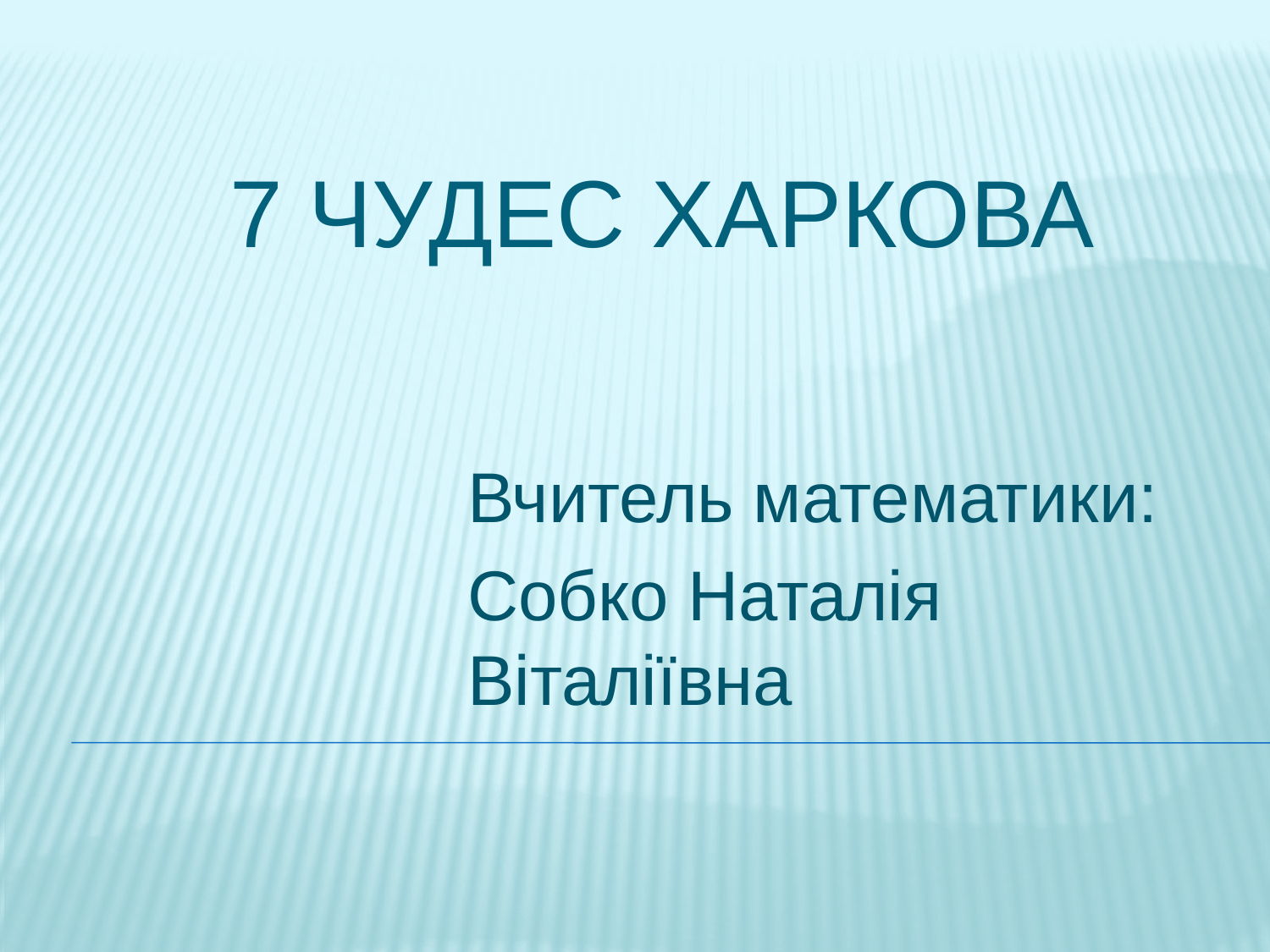

# 7 чудес харкова
Вчитель математики:
Собко Наталія Віталіївна